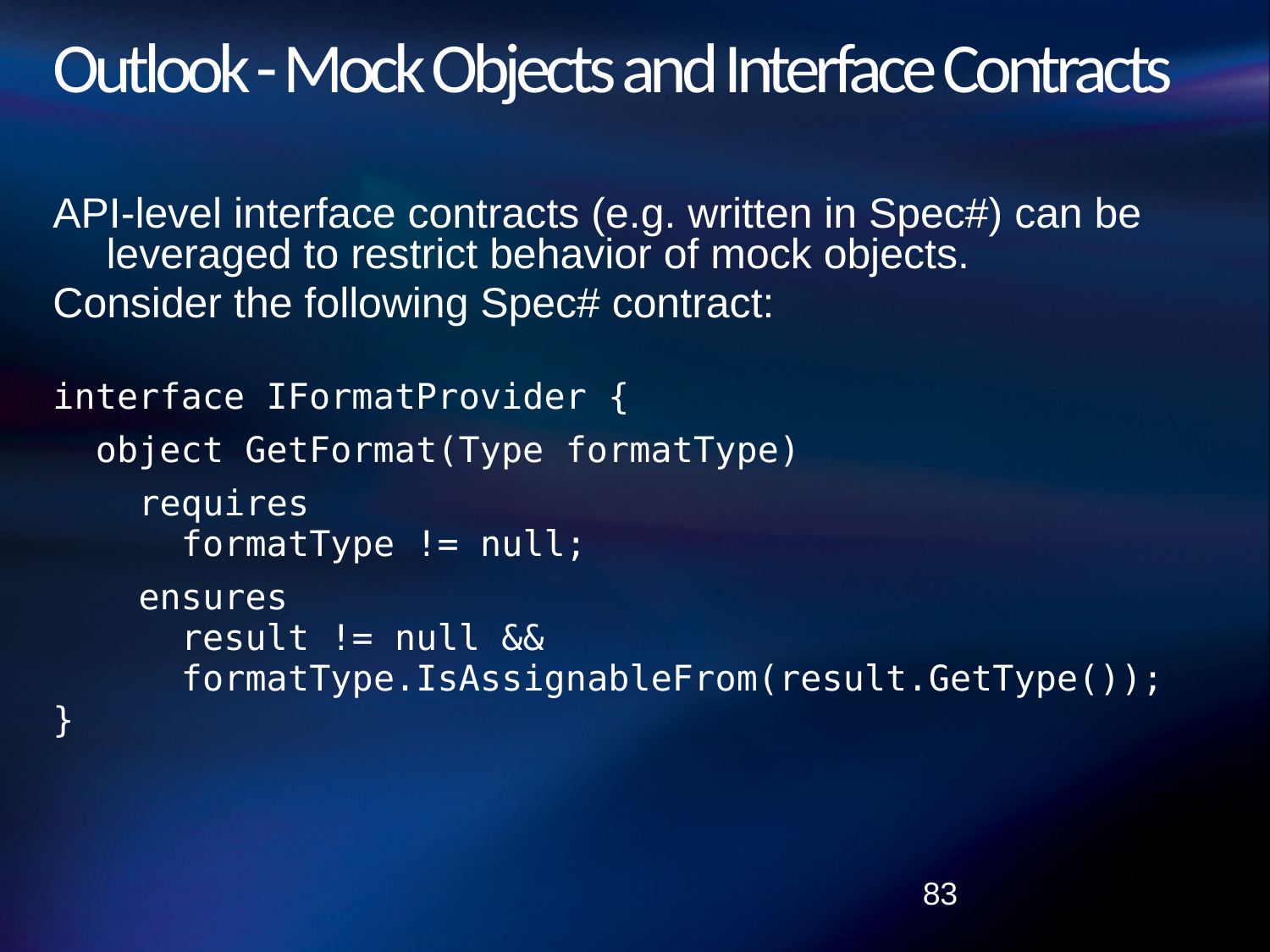

# Outlook - Mock Objects and Interface Contracts
API-level interface contracts (e.g. written in Spec#) can be leveraged to restrict behavior of mock objects.
Consider the following Spec# contract:

interface IFormatProvider {

  object GetFormat(Type formatType)

    requires
      formatType != null;

    ensures
      result != null &&
      formatType.IsAssignableFrom(result.GetType());
}

83